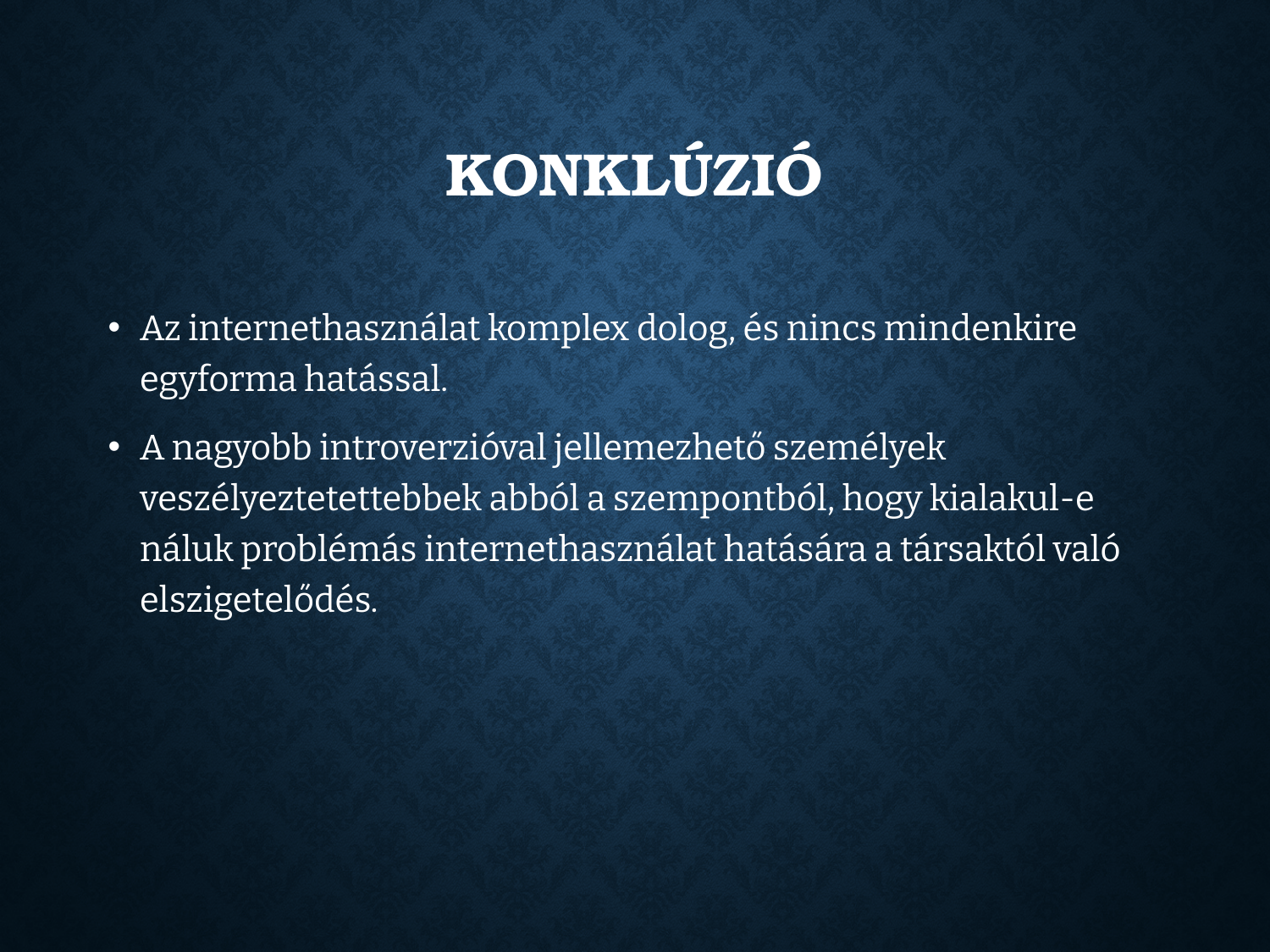

# konklúzió
Az internethasználat komplex dolog, és nincs mindenkire egyforma hatással.
A nagyobb introverzióval jellemezhető személyek veszélyeztetettebbek abból a szempontból, hogy kialakul-e náluk problémás internethasználat hatására a társaktól való elszigetelődés.